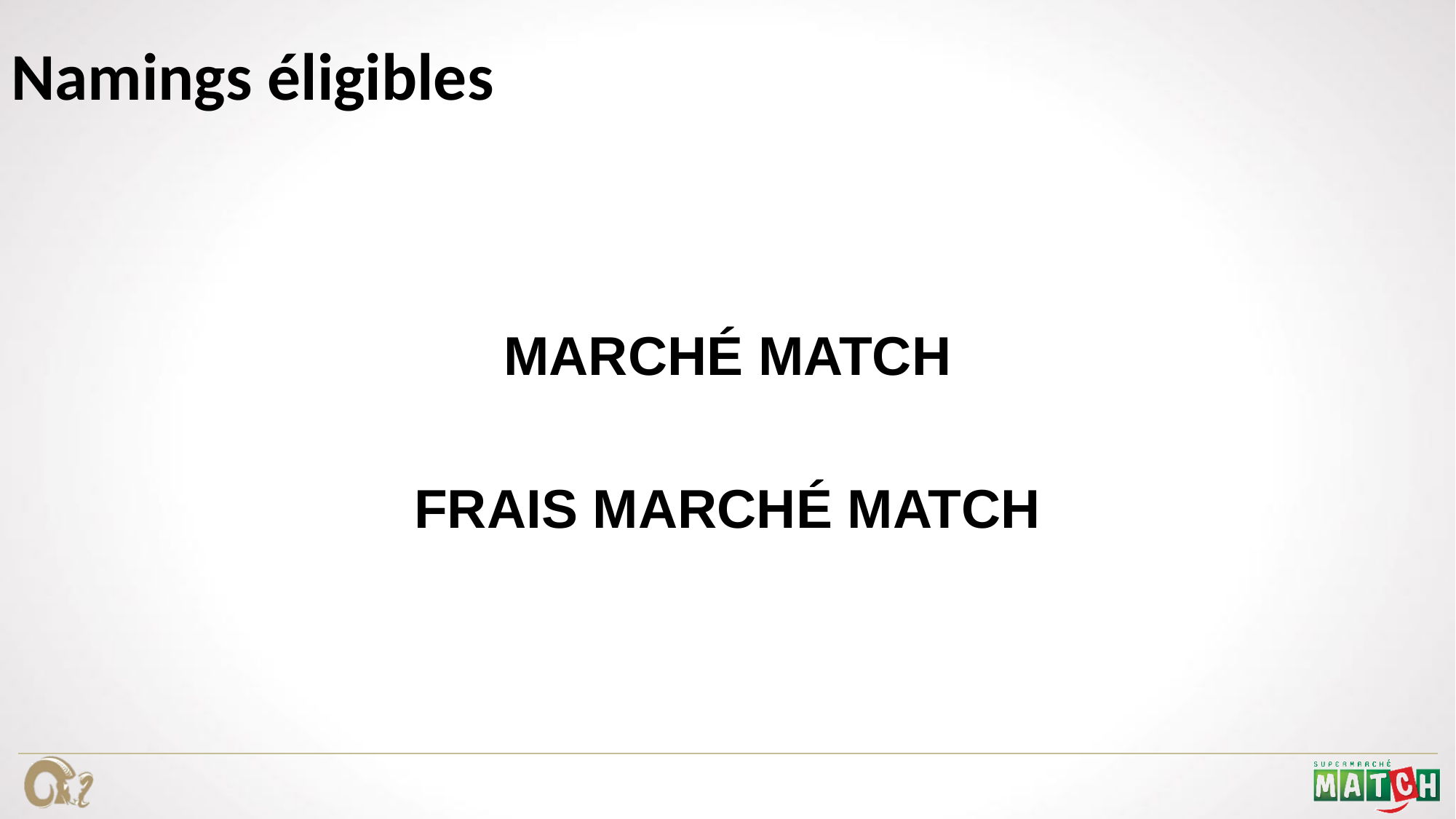

Namings éligibles
MARCHÉ MATCH

FRAIS MARCHÉ MATCH